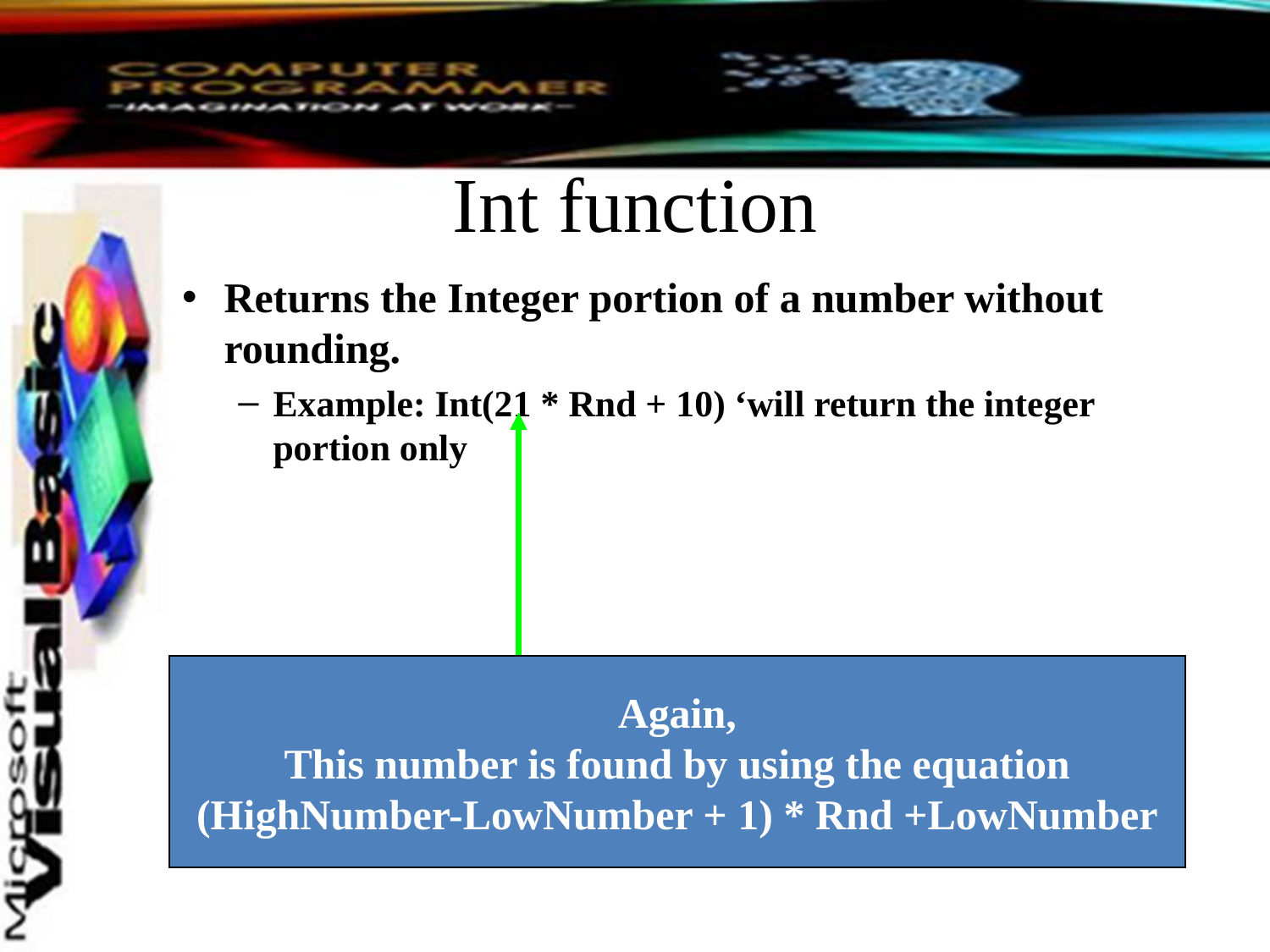

# Int function
Returns the Integer portion of a number without rounding.
Example: Int(21 * Rnd + 10) ‘will return the integer portion only

Again,
This number is found by using the equation
(HighNumber-LowNumber + 1) * Rnd +LowNumber